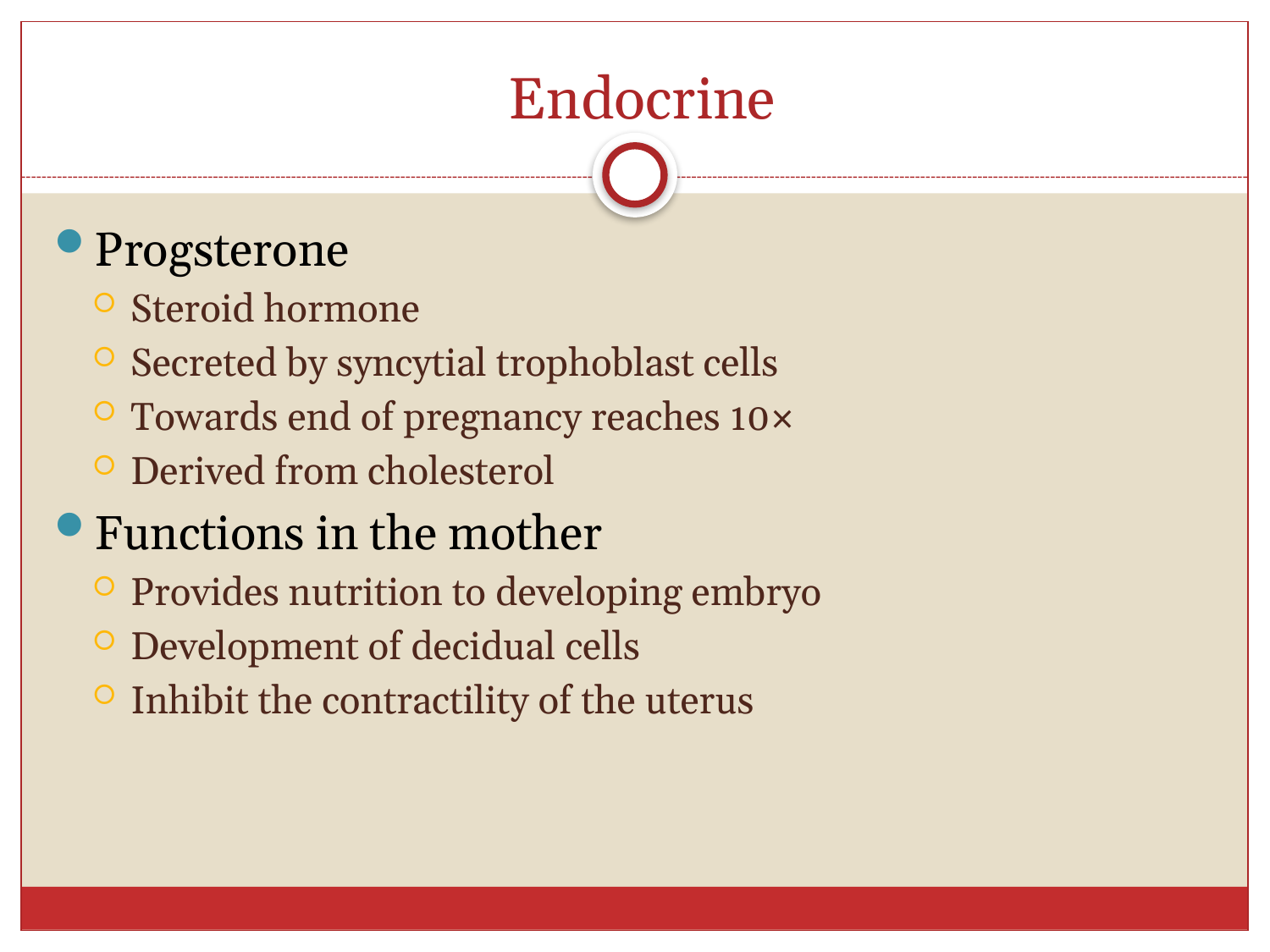

# Endocrine
Progsterone
Steroid hormone
Secreted by syncytial trophoblast cells
Towards end of pregnancy reaches 10×
Derived from cholesterol
Functions in the mother
Provides nutrition to developing embryo
Development of decidual cells
Inhibit the contractility of the uterus